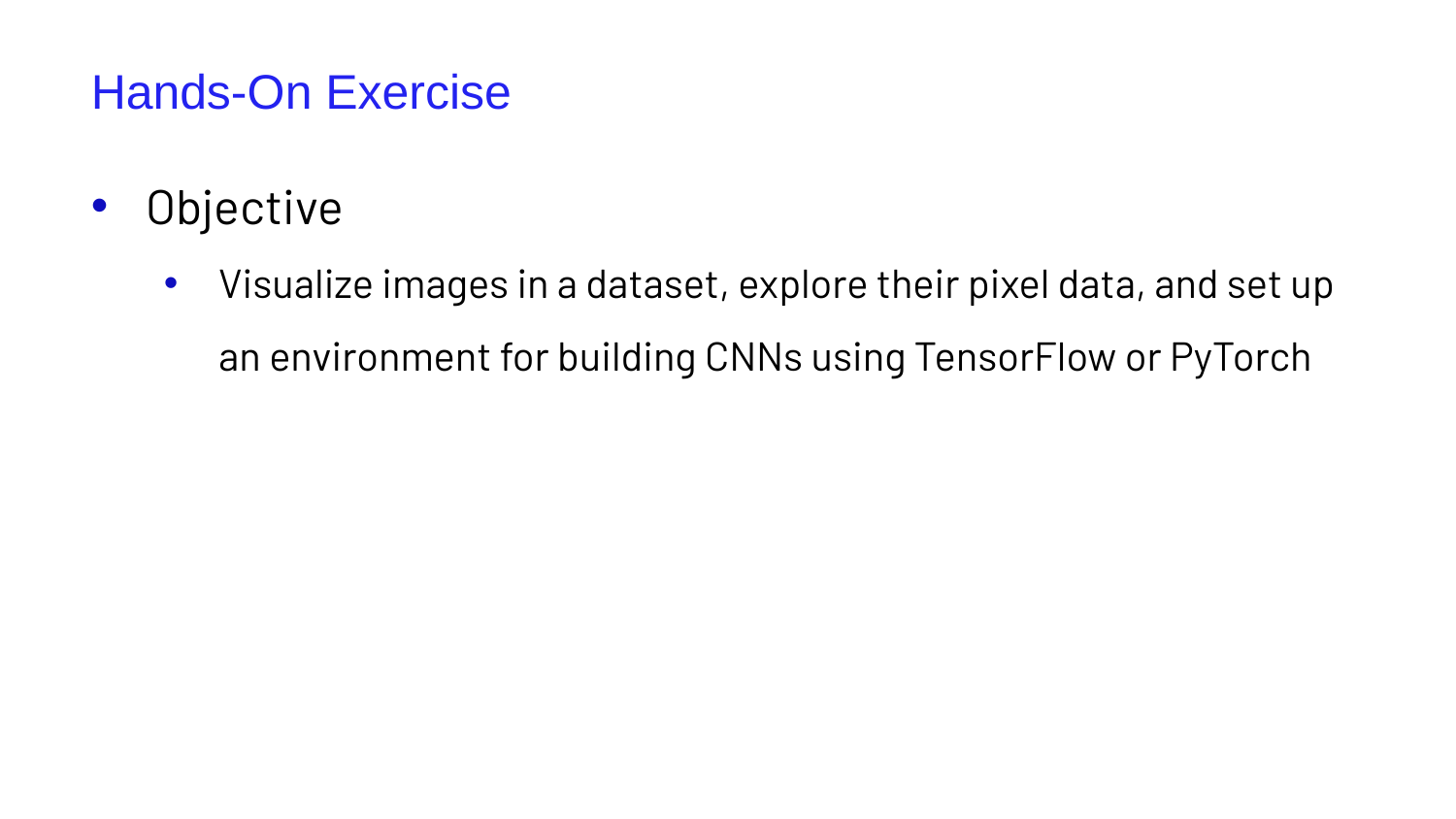

Hands-On Exercise
Objective
Visualize images in a dataset, explore their pixel data, and set up an environment for building CNNs using TensorFlow or PyTorch